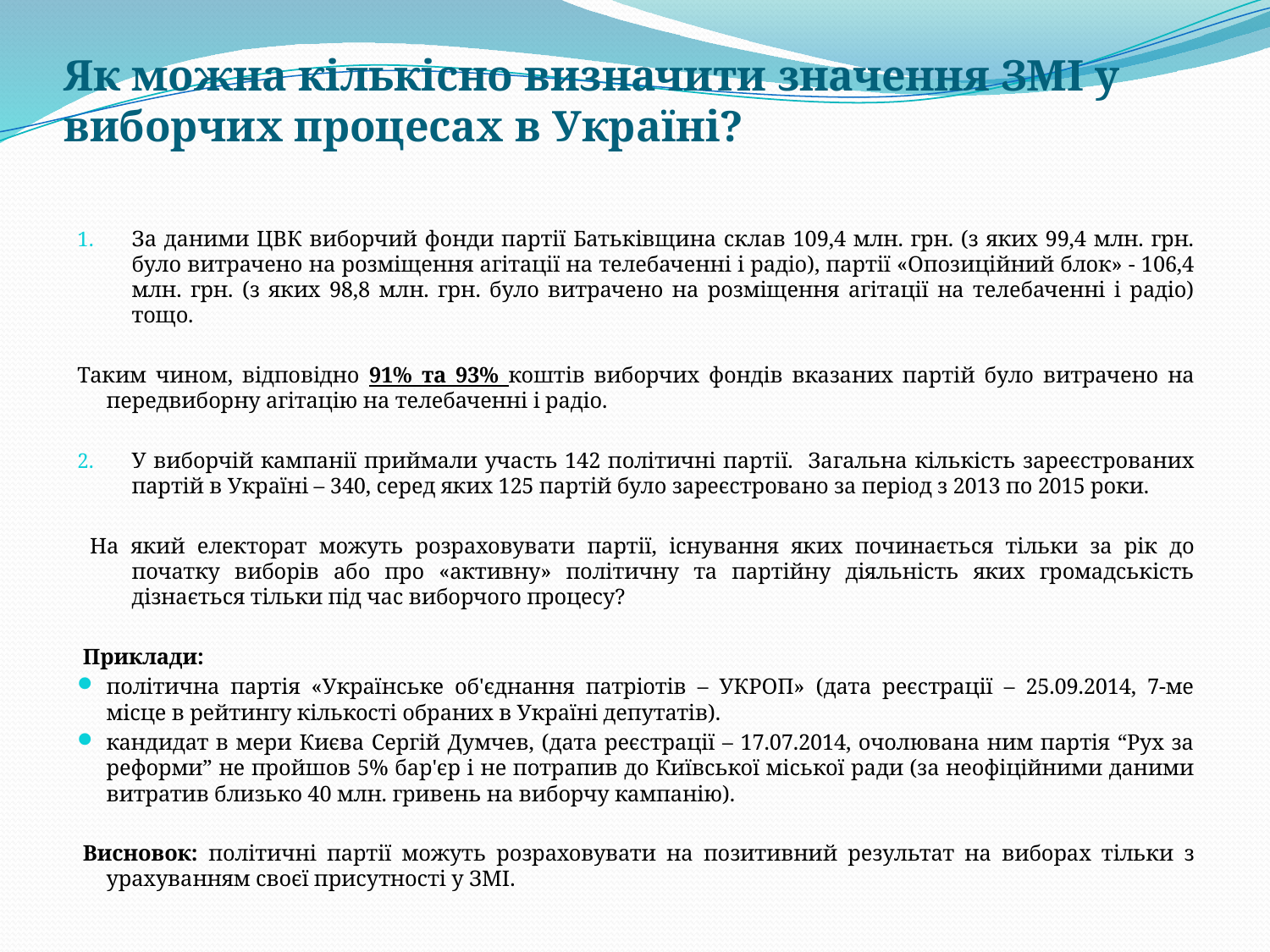

# Як можна кількісно визначити значення ЗМІ у виборчих процесах в Україні?
За даними ЦВК виборчий фонди партії Батьківщина склав 109,4 млн. грн. (з яких 99,4 млн. грн. було витрачено на розміщення агітації на телебаченні і радіо), партії «Опозиційний блок» - 106,4 млн. грн. (з яких 98,8 млн. грн. було витрачено на розміщення агітації на телебаченні і радіо) тощо.

Таким чином, відповідно 91% та 93% коштів виборчих фондів вказаних партій було витрачено на передвиборну агітацію на телебаченні і радіо.

У виборчій кампанії приймали участь 142 політичні партії.  Загальна кількість зареєстрованих партій в Україні – 340, серед яких 125 партій було зареєстровано за період з 2013 по 2015 роки.

 На який електорат можуть розраховувати партії, існування яких починається тільки за рік до початку виборів або про «активну» політичну та партійну діяльність яких громадськість дізнається тільки під час виборчого процесу?

 Приклади:
політична партія «Українське об'єднання патріотів – УКРОП» (дата реєстрації – 25.09.2014, 7-ме місце в рейтингу кількості обраних в Україні депутатів).
кандидат в мери Києва Сергій Думчев, (дата реєстрації – 17.07.2014, очолювана ним партія “Рух за реформи” не пройшов 5% бар'єр і не потрапив до Київської міської ради (за неофіційними даними витратив близько 40 млн. гривень на виборчу кампанію).

 Висновок: політичні партії можуть розраховувати на позитивний результат на виборах тільки з урахуванням своєї присутності у ЗМІ.